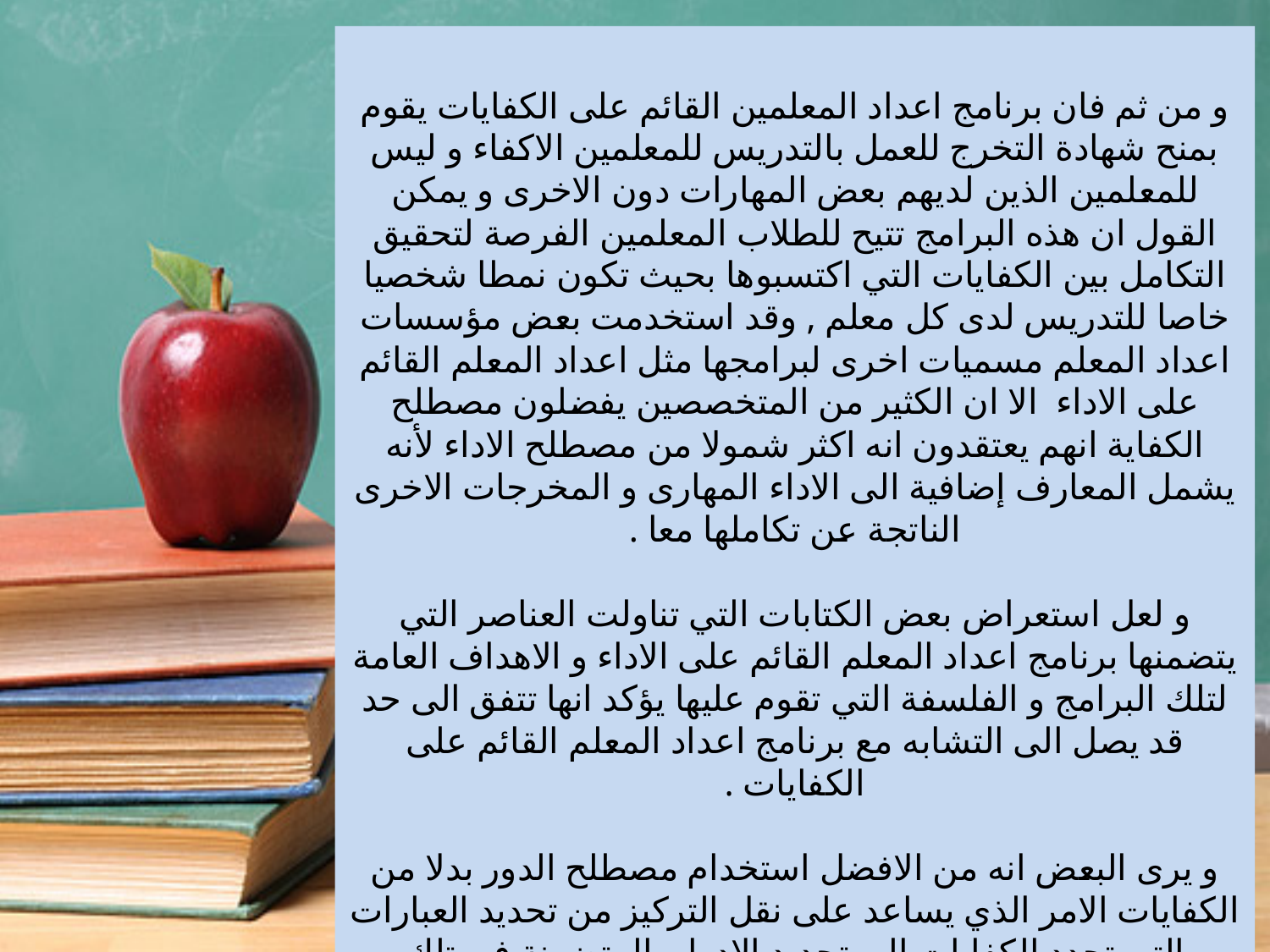

و من ثم فان برنامج اعداد المعلمين القائم على الكفايات يقوم بمنح شهادة التخرج للعمل بالتدريس للمعلمين الاكفاء و ليس للمعلمين الذين لديهم بعض المهارات دون الاخرى و يمكن القول ان هذه البرامج تتيح للطلاب المعلمين الفرصة لتحقيق التكامل بين الكفايات التي اكتسبوها بحيث تكون نمطا شخصيا خاصا للتدريس لدى كل معلم , وقد استخدمت بعض مؤسسات اعداد المعلم مسميات اخرى لبرامجها مثل اعداد المعلم القائم على الاداء  الا ان الكثير من المتخصصين يفضلون مصطلح الكفاية انهم يعتقدون انه اكثر شمولا من مصطلح الاداء لأنه يشمل المعارف إضافية الى الاداء المهارى و المخرجات الاخرى الناتجة عن تكاملها معا .

و لعل استعراض بعض الكتابات التي تناولت العناصر التي يتضمنها برنامج اعداد المعلم القائم على الاداء و الاهداف العامة لتلك البرامج و الفلسفة التي تقوم عليها يؤكد انها تتفق الى حد قد يصل الى التشابه مع برنامج اعداد المعلم القائم على الكفايات .

و يرى البعض انه من الافضل استخدام مصطلح الدور بدلا من الكفايات الامر الذي يساعد على نقل التركيز من تحديد العبارات التي تحدد الكفايات الى تحديد الادوار  المتضمنة في تلك العبارات , و التي سيقوم بها المعلم مما يعمل على تصنيف و تنظيم هذه الادوار .